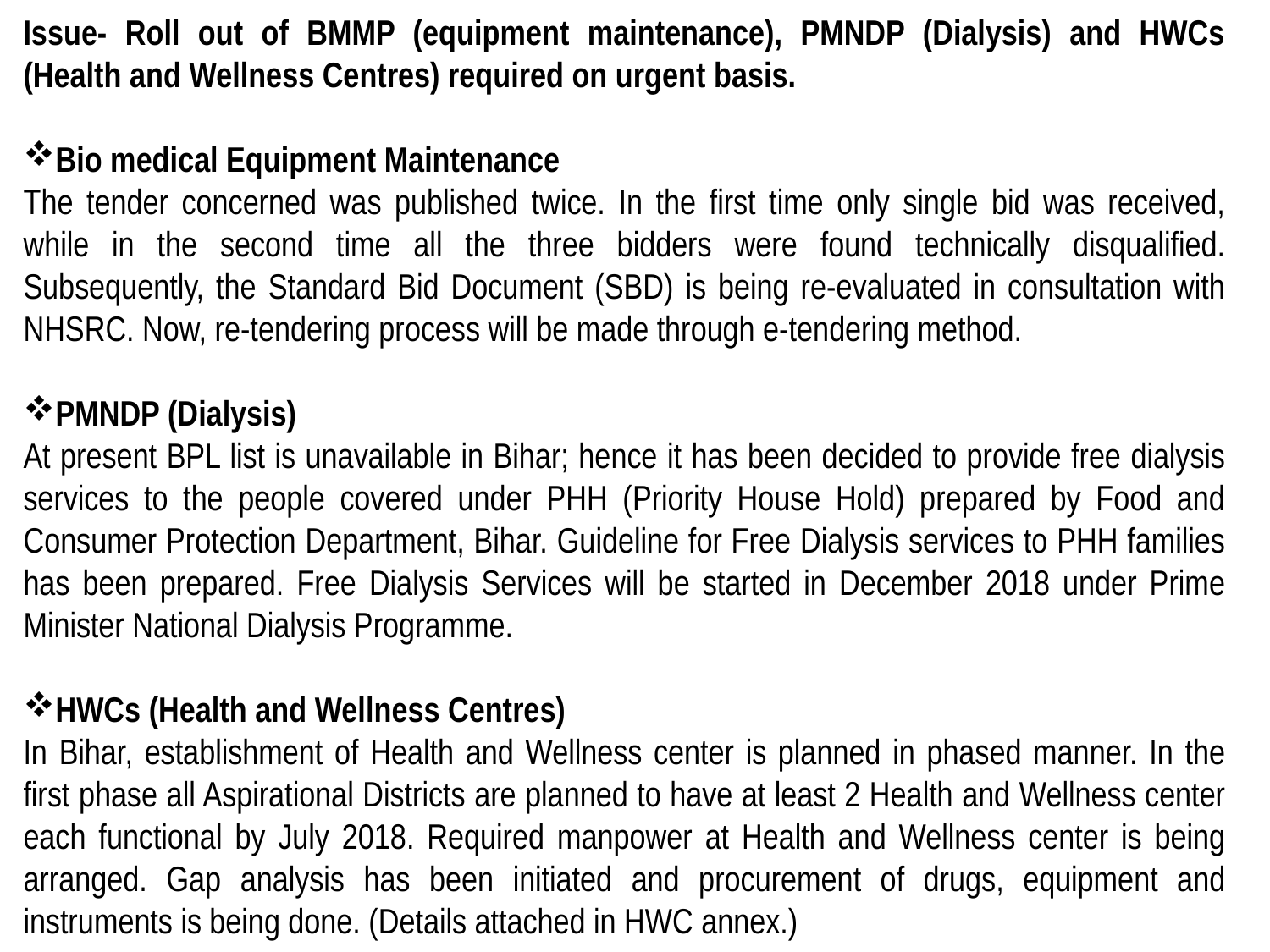

Issue- Roll out of BMMP (equipment maintenance), PMNDP (Dialysis) and HWCs (Health and Wellness Centres) required on urgent basis.

Bio medical Equipment Maintenance
The tender concerned was published twice. In the first time only single bid was received, while in the second time all the three bidders were found technically disqualified. Subsequently, the Standard Bid Document (SBD) is being re-evaluated in consultation with NHSRC. Now, re-tendering process will be made through e-tendering method.

PMNDP (Dialysis)
At present BPL list is unavailable in Bihar; hence it has been decided to provide free dialysis services to the people covered under PHH (Priority House Hold) prepared by Food and Consumer Protection Department, Bihar. Guideline for Free Dialysis services to PHH families has been prepared. Free Dialysis Services will be started in December 2018 under Prime Minister National Dialysis Programme.

HWCs (Health and Wellness Centres)
In Bihar, establishment of Health and Wellness center is planned in phased manner. In the first phase all Aspirational Districts are planned to have at least 2 Health and Wellness center each functional by July 2018. Required manpower at Health and Wellness center is being arranged. Gap analysis has been initiated and procurement of drugs, equipment and instruments is being done. (Details attached in HWC annex.)